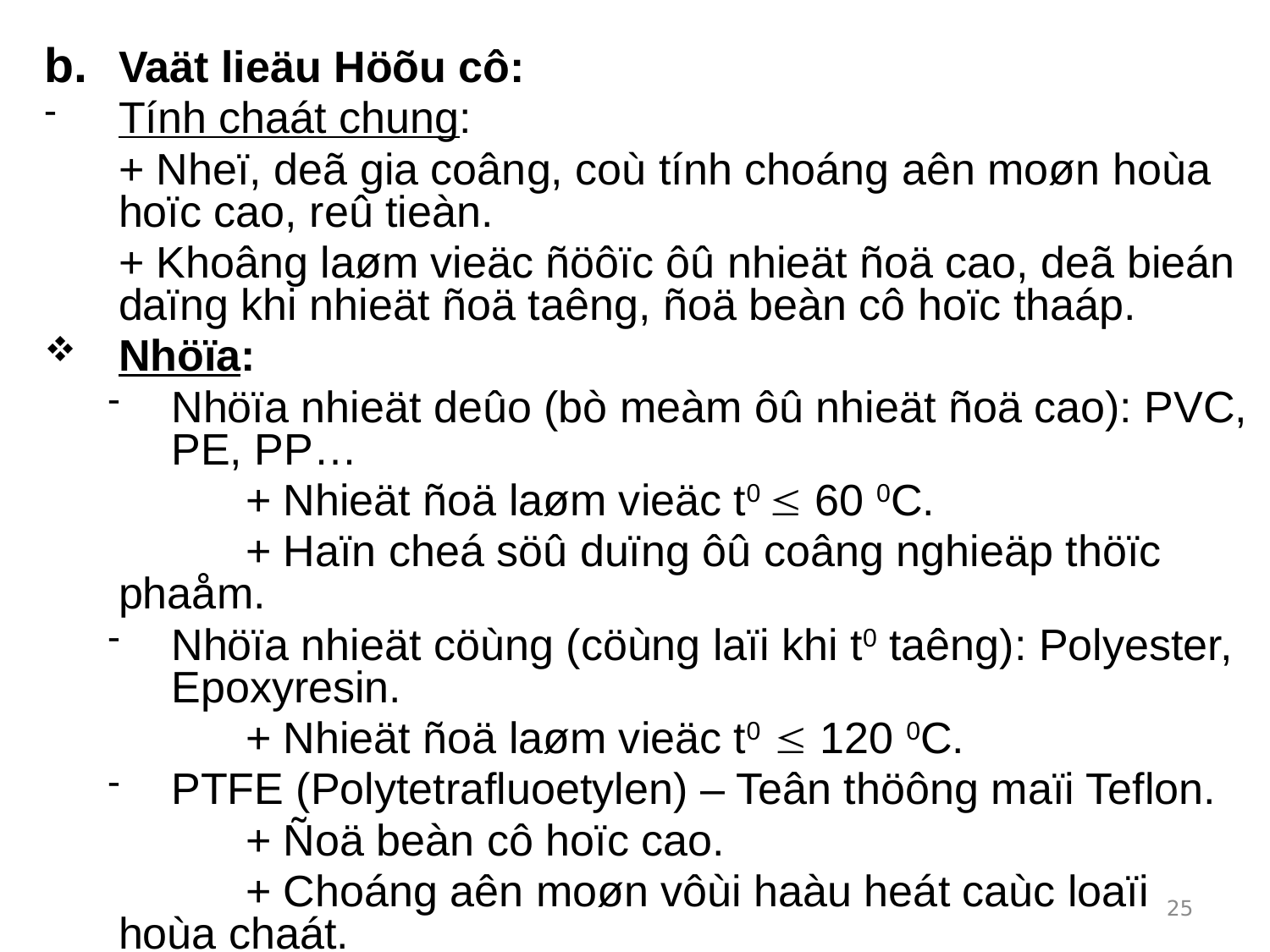

Vaät lieäu Höõu cô:
Tính chaát chung:
	+ Nheï, deã gia coâng, coù tính choáng aên moøn hoùa hoïc cao, reû tieàn.
	+ Khoâng laøm vieäc ñöôïc ôû nhieät ñoä cao, deã bieán daïng khi nhieät ñoä taêng, ñoä beàn cô hoïc thaáp.
Nhöïa:
Nhöïa nhieät deûo (bò meàm ôû nhieät ñoä cao): PVC, PE, PP…
		+ Nhieät ñoä laøm vieäc t0 ≤ 60 0C.
		+ Haïn cheá söû duïng ôû coâng nghieäp thöïc phaåm.
Nhöïa nhieät cöùng (cöùng laïi khi t0 taêng): Polyester, Epoxyresin.
		+ Nhieät ñoä laøm vieäc t0 ≤ 120 0C.
PTFE (Polytetrafluoetylen) – Teân thöông maïi Teflon.
		+ Ñoä beàn cô hoïc cao.
		+ Choáng aên moøn vôùi haàu heát caùc loaïi hoùa chaát.
		+ Nhieät ñoä laøm vieäc t0 ≤ 250 0C
25